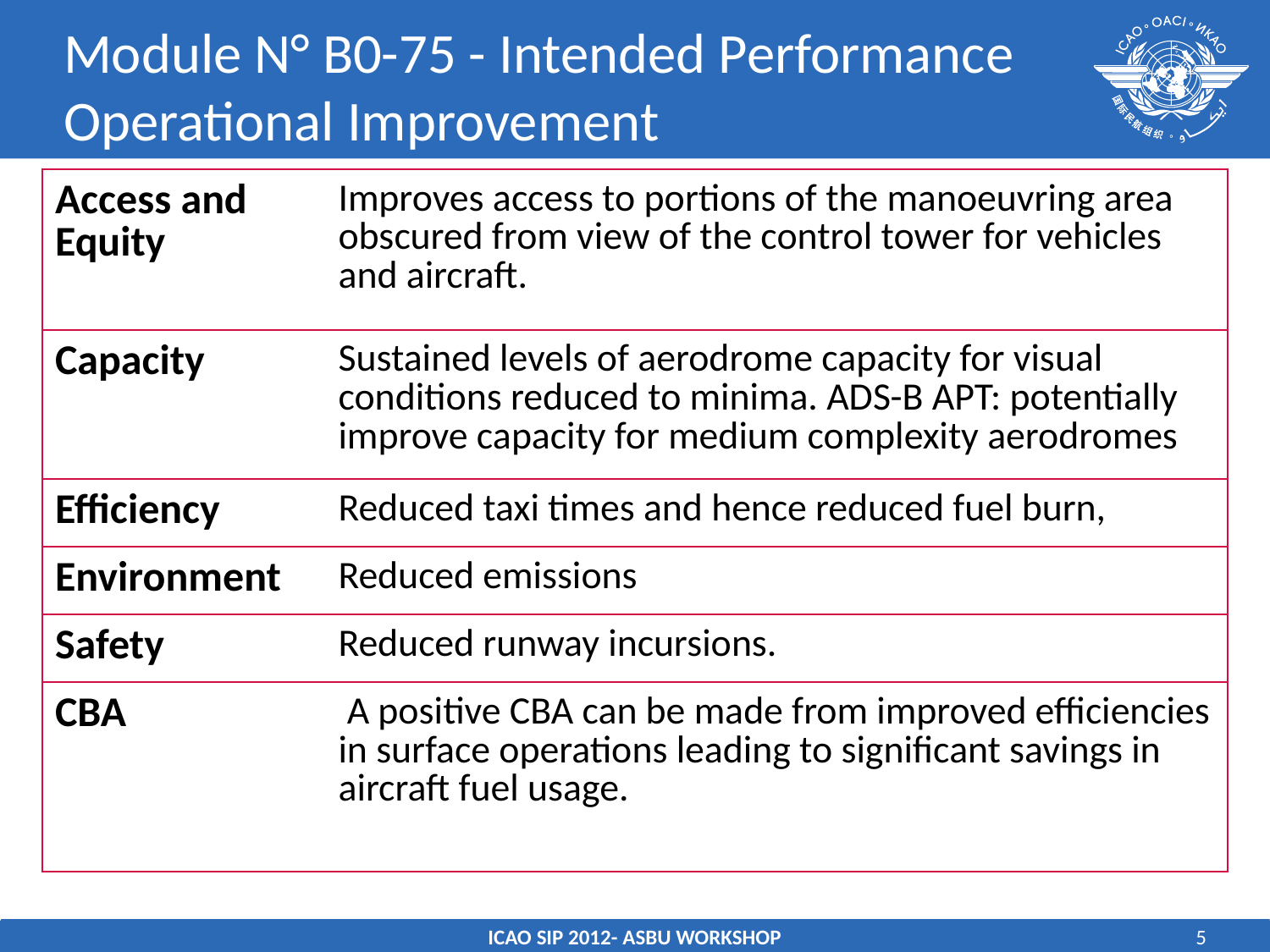

# Module N° B0-75 - Intended Performance Operational Improvement
| Access and Equity | Improves access to portions of the manoeuvring area obscured from view of the control tower for vehicles and aircraft. |
| --- | --- |
| Capacity | Sustained levels of aerodrome capacity for visual conditions reduced to minima. ADS-B APT: potentially improve capacity for medium complexity aerodromes |
| Efficiency | Reduced taxi times and hence reduced fuel burn, |
| Environment | Reduced emissions |
| Safety | Reduced runway incursions. |
| CBA | A positive CBA can be made from improved efficiencies in surface operations leading to significant savings in aircraft fuel usage. |
ICAO SIP 2012- ASBU WORKSHOP
5